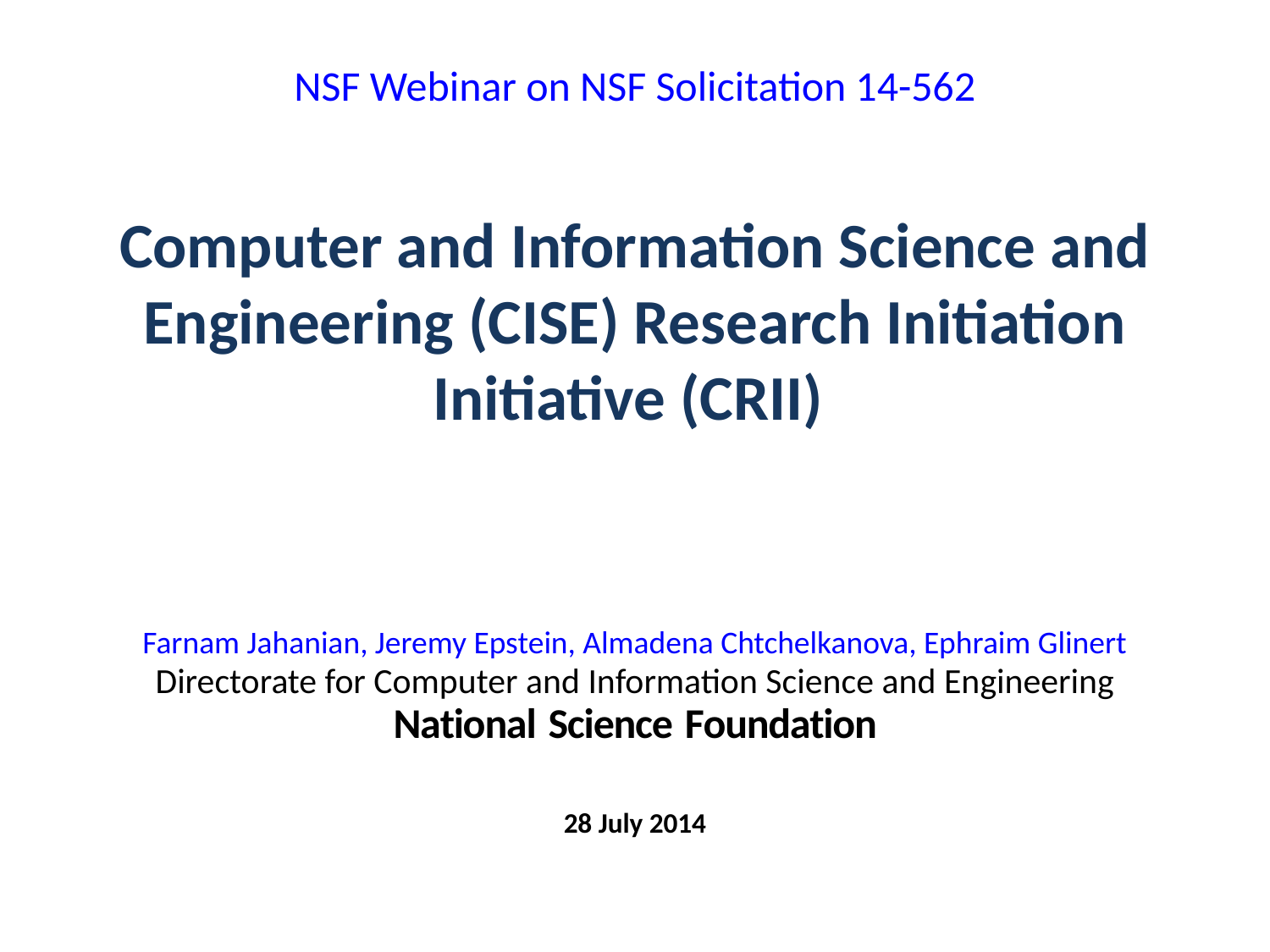

NSF Webinar on NSF Solicitation 14-562
# Computer and Information Science and Engineering (CISE) Research Initiation Initiative (CRII)
Farnam Jahanian, Jeremy Epstein, Almadena Chtchelkanova, Ephraim Glinert
Directorate for Computer and Information Science and Engineering
N a t i o n a l    S c i e n c e    F o u n d a t i o n

28 July 2014